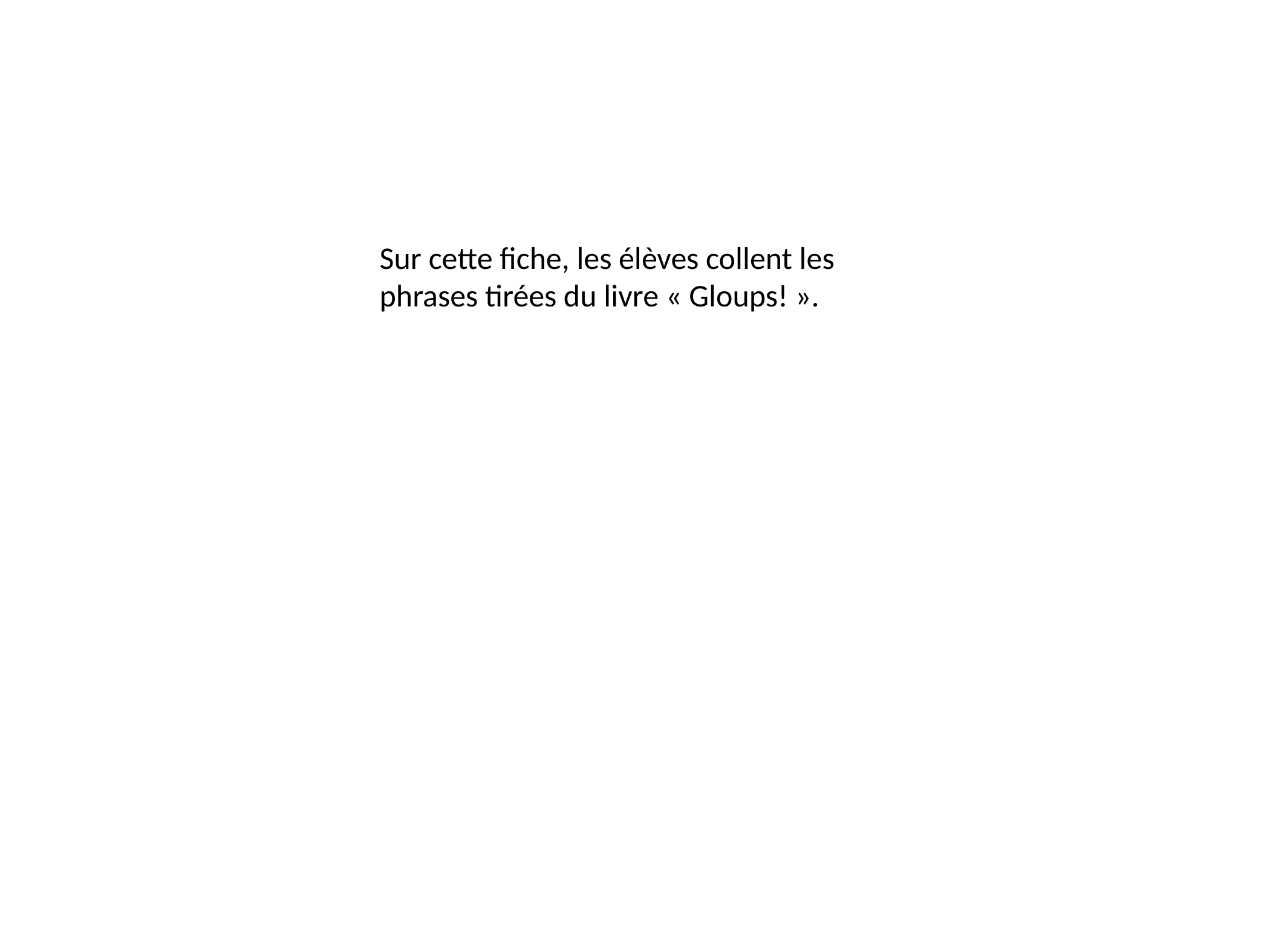

Sur cette fiche, les élèves collent les
phrases tirées du livre « Gloups! ».